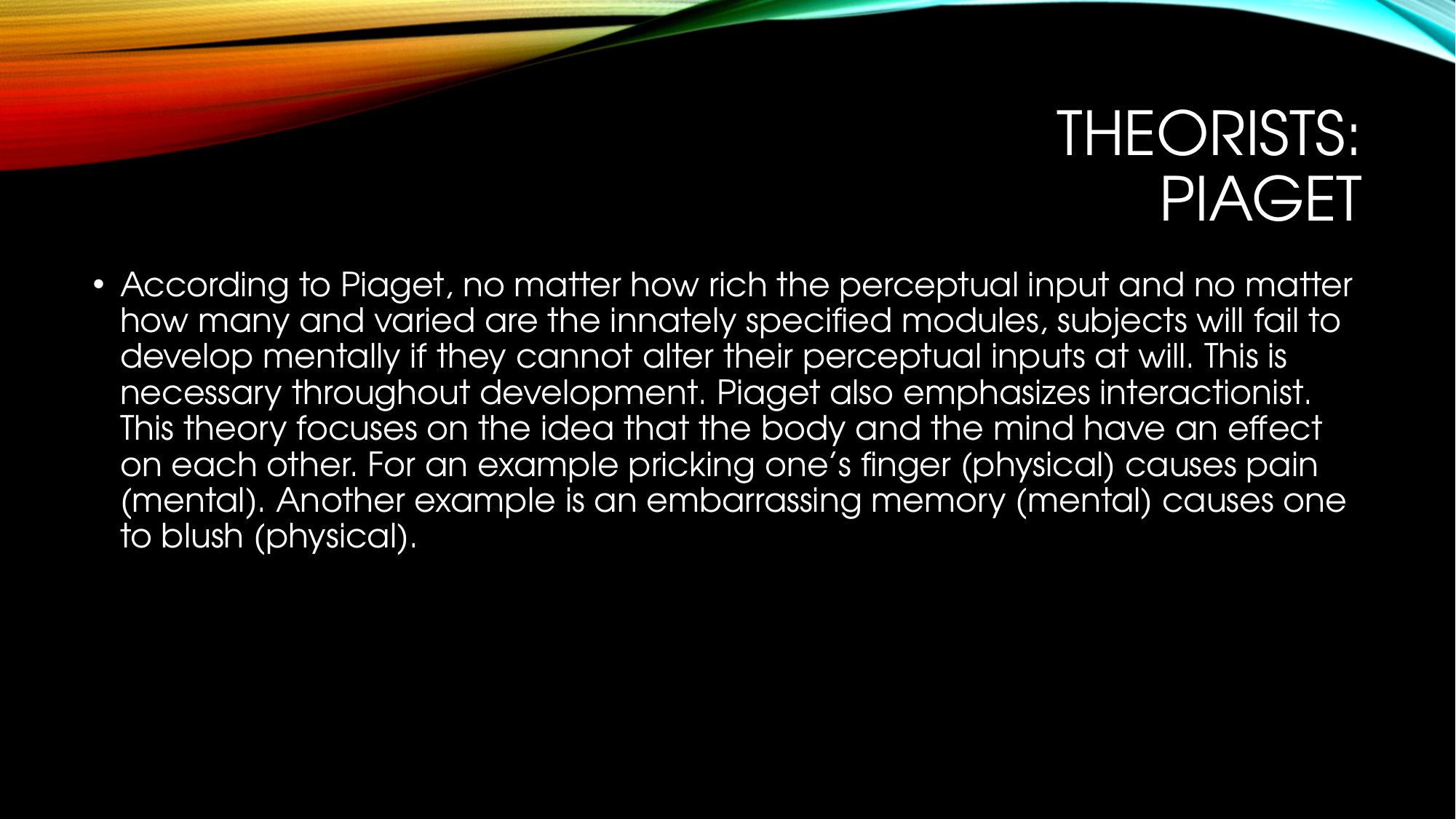

# Theorists: Piaget
According to Piaget, no matter how rich the perceptual input and no matter how many and varied are the innately specified modules, subjects will fail to develop mentally if they cannot alter their perceptual inputs at will. This is necessary throughout development. Piaget also emphasizes interactionist. This theory focuses on the idea that the body and the mind have an effect on each other. For an example pricking one’s finger (physical) causes pain (mental). Another example is an embarrassing memory (mental) causes one to blush (physical).